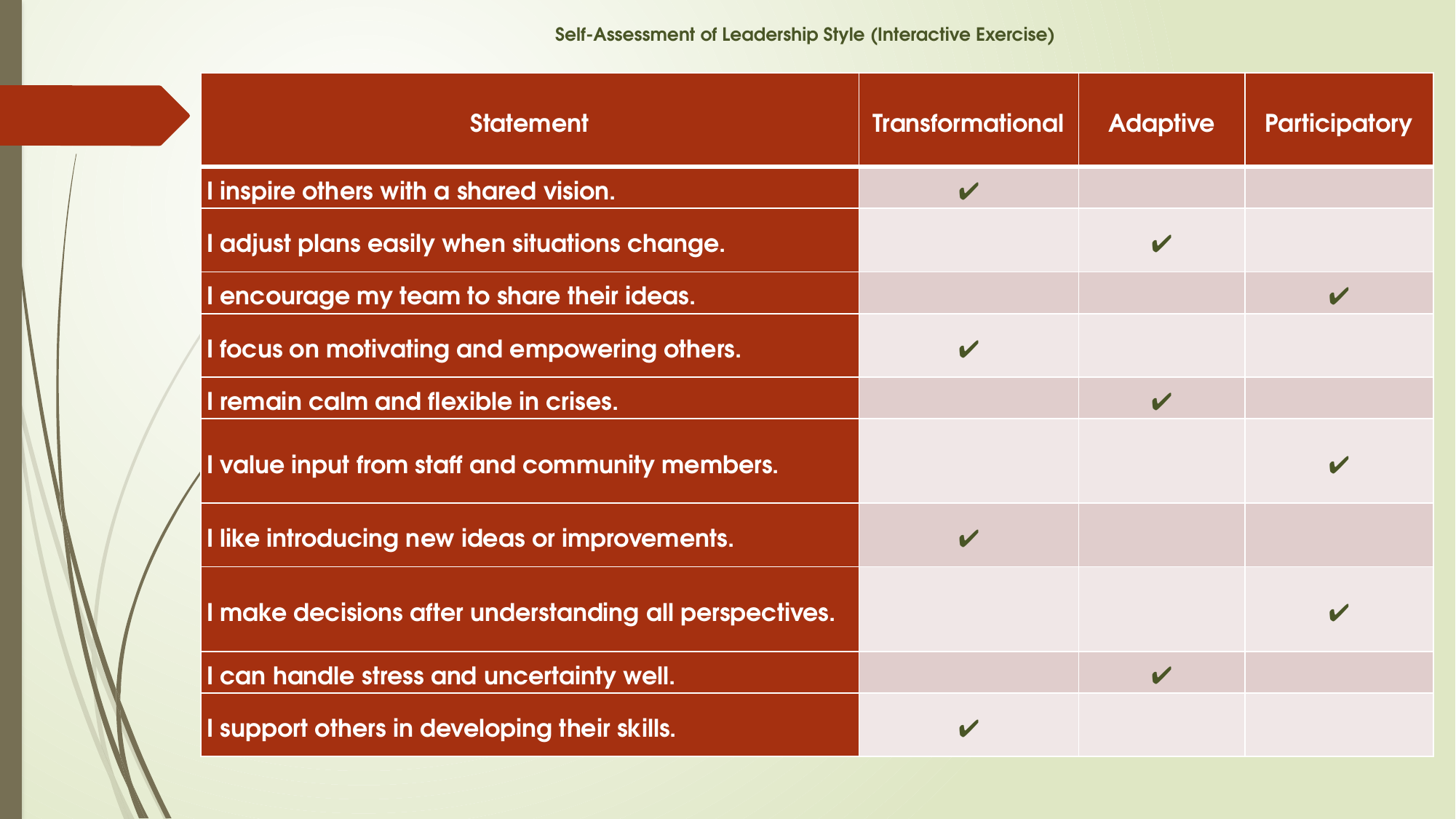

# Self-Assessment of Leadership Style (Interactive Exercise)
| Statement | Transformational | Adaptive | Participatory |
| --- | --- | --- | --- |
| I inspire others with a shared vision. | ✔ |  |  |
| I adjust plans easily when situations change. |  | ✔ |  |
| I encourage my team to share their ideas. |  |  | ✔ |
| I focus on motivating and empowering others. | ✔ |  |  |
| I remain calm and flexible in crises. |  | ✔ |  |
| I value input from staff and community members. |  |  | ✔ |
| I like introducing new ideas or improvements. | ✔ |  |  |
| I make decisions after understanding all perspectives. |  |  | ✔ |
| I can handle stress and uncertainty well. |  | ✔ |  |
| I support others in developing their skills. | ✔ |  |  |